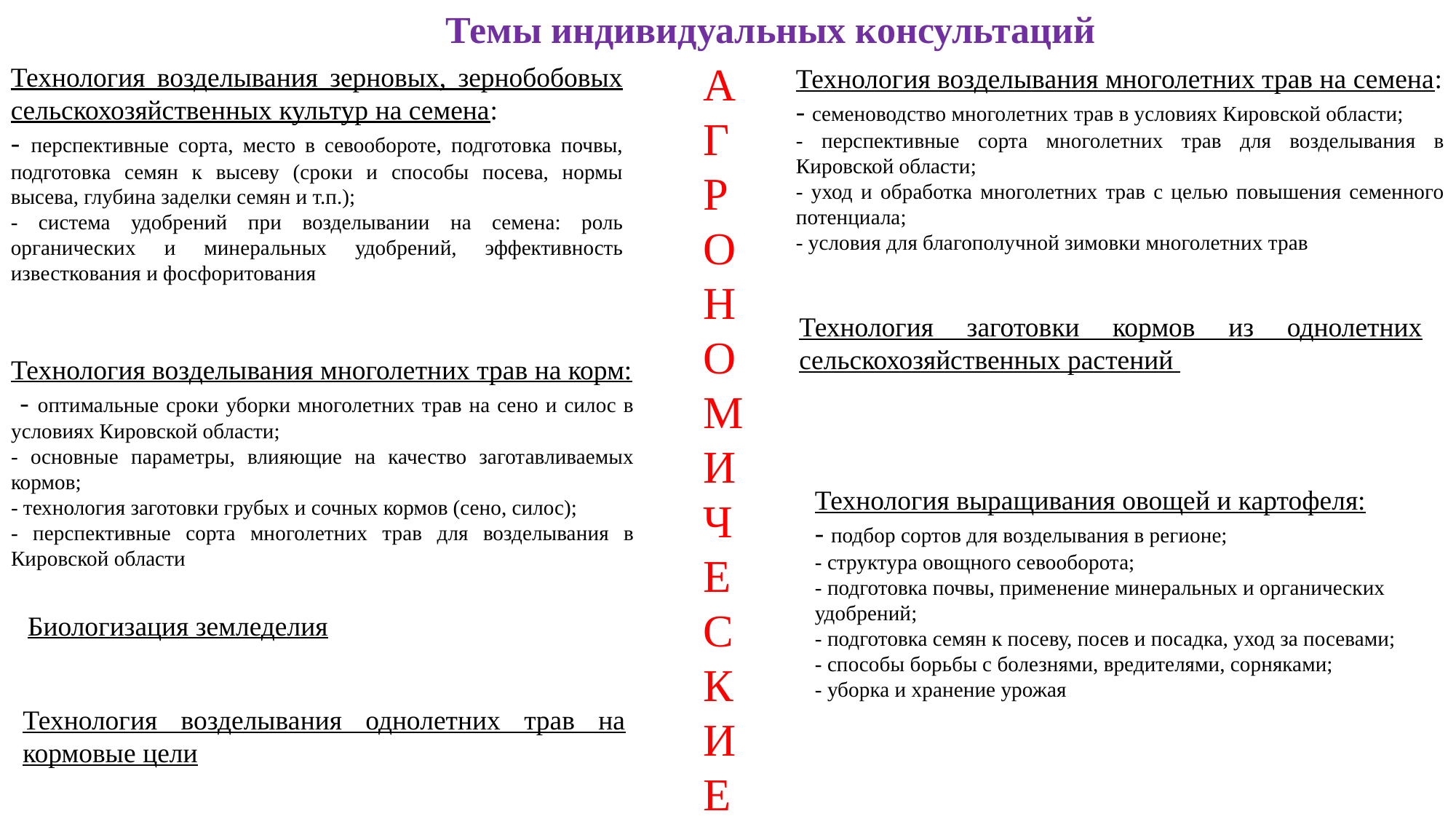

Темы индивидуальных консультаций

А
Г
Р
О
Н
О
М
И
Ч
Е
С
К
И
Е
Технология возделывания зерновых, зернобобовых сельскохозяйственных культур на семена:
- перспективные сорта, место в севообороте, подготовка почвы, подготовка семян к высеву (сроки и способы посева, нормы высева, глубина заделки семян и т.п.);
- система удобрений при возделывании на семена: роль органических и минеральных удобрений, эффективность известкования и фосфоритования
Технология возделывания многолетних трав на семена:
- семеноводство многолетних трав в условиях Кировской области;
- перспективные сорта многолетних трав для возделывания в Кировской области;
- уход и обработка многолетних трав с целью повышения семенного потенциала;
- условия для благополучной зимовки многолетних трав
Технология заготовки кормов из однолетних сельскохозяйственных растений
Технология возделывания многолетних трав на корм:
 - оптимальные сроки уборки многолетних трав на сено и силос в условиях Кировской области;
- основные параметры, влияющие на качество заготавливаемых кормов;
- технология заготовки грубых и сочных кормов (сено, силос);
- перспективные сорта многолетних трав для возделывания в Кировской области
Технология выращивания овощей и картофеля:
- подбор сортов для возделывания в регионе;
- структура овощного севооборота;
- подготовка почвы, применение минеральных и органических удобрений;
- подготовка семян к посеву, посев и посадка, уход за посевами;
- способы борьбы с болезнями, вредителями, сорняками;
- уборка и хранение урожая
Биологизация земледелия
Технология возделывания однолетних трав на кормовые цели